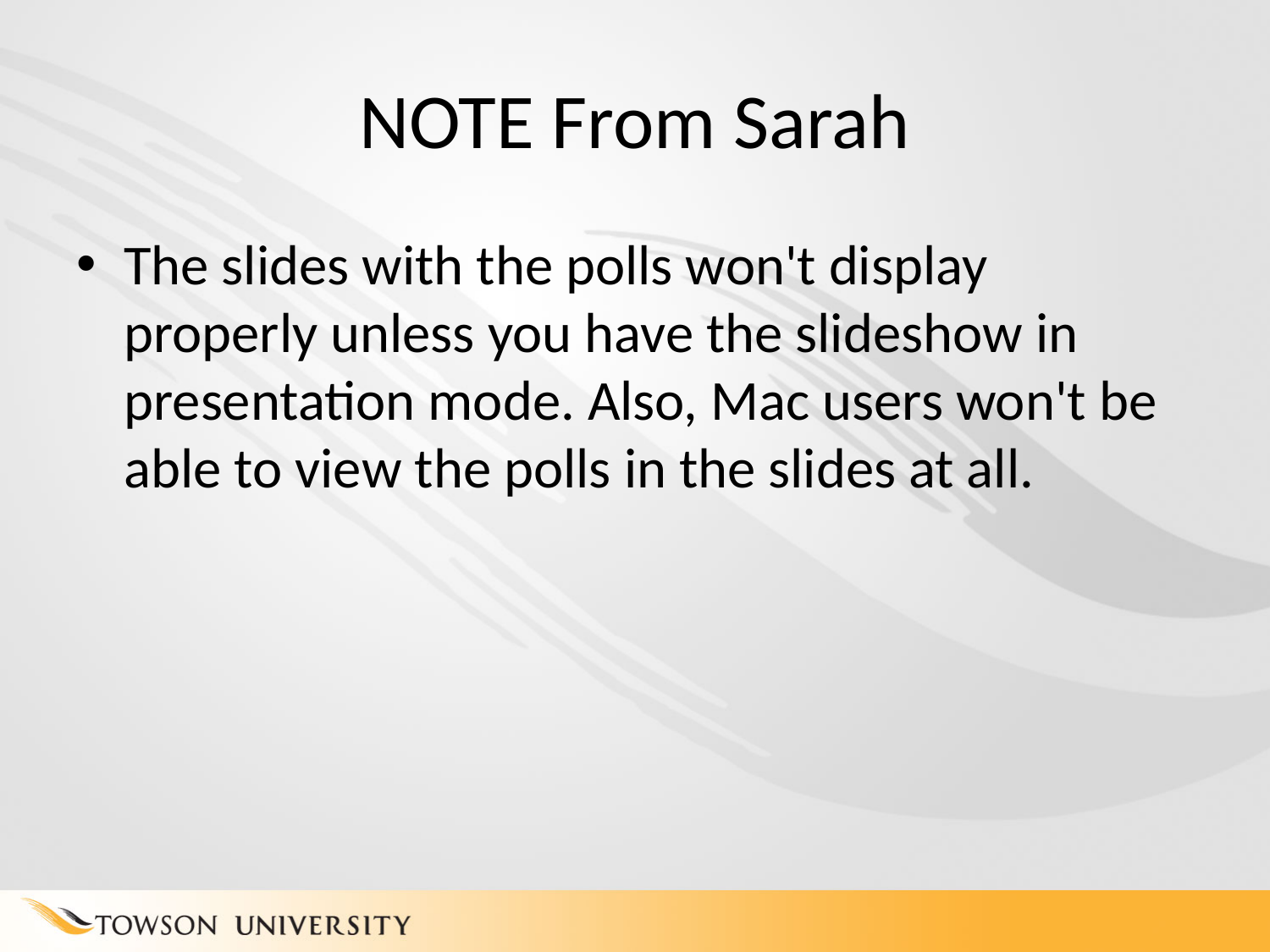

# NOTE From Sarah
The slides with the polls won't display properly unless you have the slideshow in presentation mode. Also, Mac users won't be able to view the polls in the slides at all.